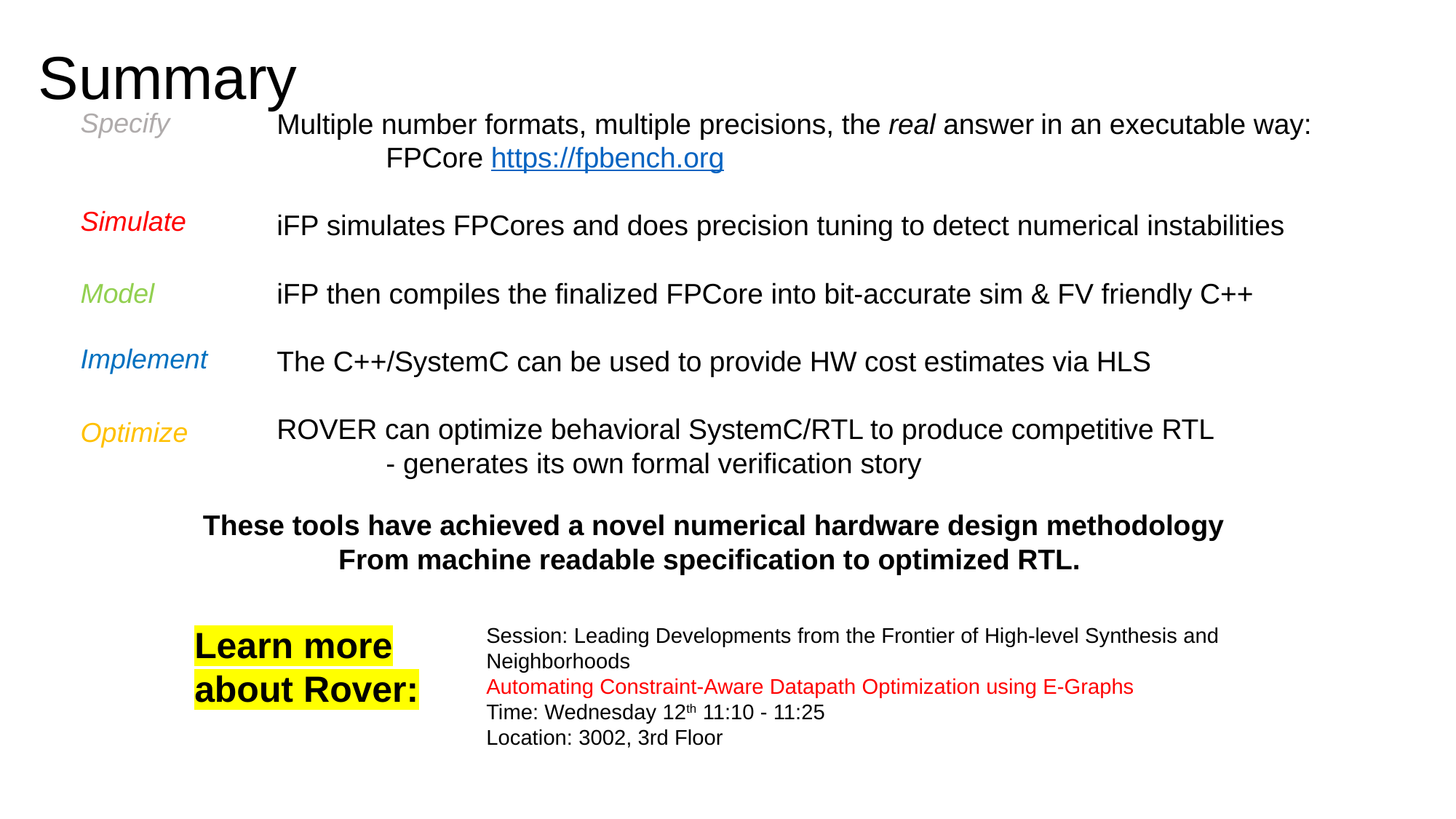

Summary

Specify
Multiple number formats, multiple precisions, the real answer	in an executable way:
	FPCore https://fpbench.org

iFP simulates FPCores and does precision tuning to detect numerical instabilities

iFP then compiles the finalized FPCore into bit-accurate sim & FV friendly C++

The C++/SystemC can be used to provide HW cost estimates via HLS

ROVER can optimize behavioral SystemC/RTL to produce competitive RTL
	- generates its own formal verification story
Simulate
Model
Implement
Optimize
These tools have achieved a novel numerical hardware design methodology
From machine readable specification to optimized RTL.
Learn more
about Rover:
Session: Leading Developments from the Frontier of High-level Synthesis and Neighborhoods
Automating Constraint-Aware Datapath Optimization using E-Graphs
Time: Wednesday 12th 11:10 - 11:25
Location: 3002, 3rd Floor

9